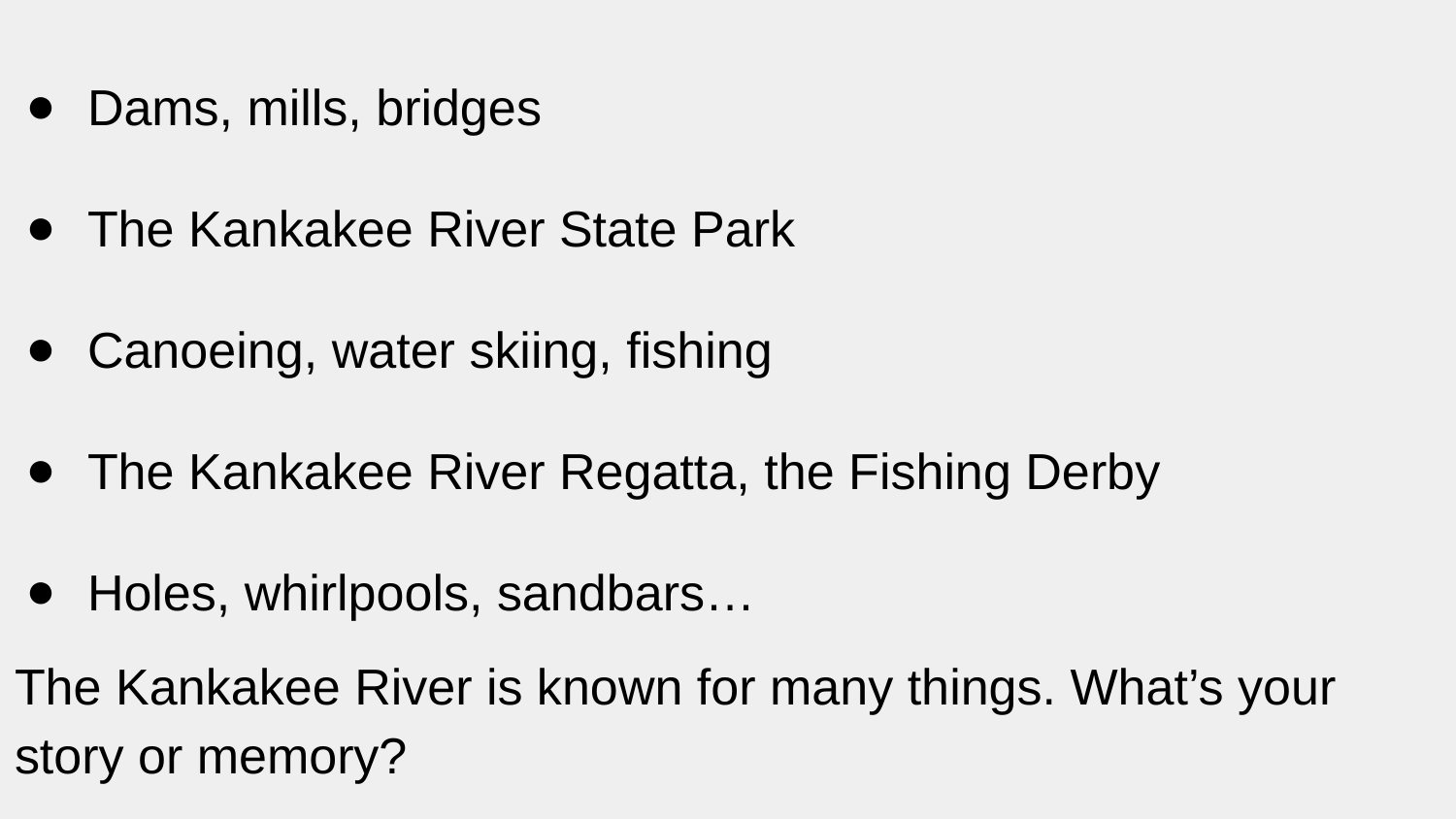

Dams, mills, bridges
The Kankakee River State Park
Canoeing, water skiing, fishing
The Kankakee River Regatta, the Fishing Derby
Holes, whirlpools, sandbars…
The Kankakee River is known for many things. What’s your story or memory?